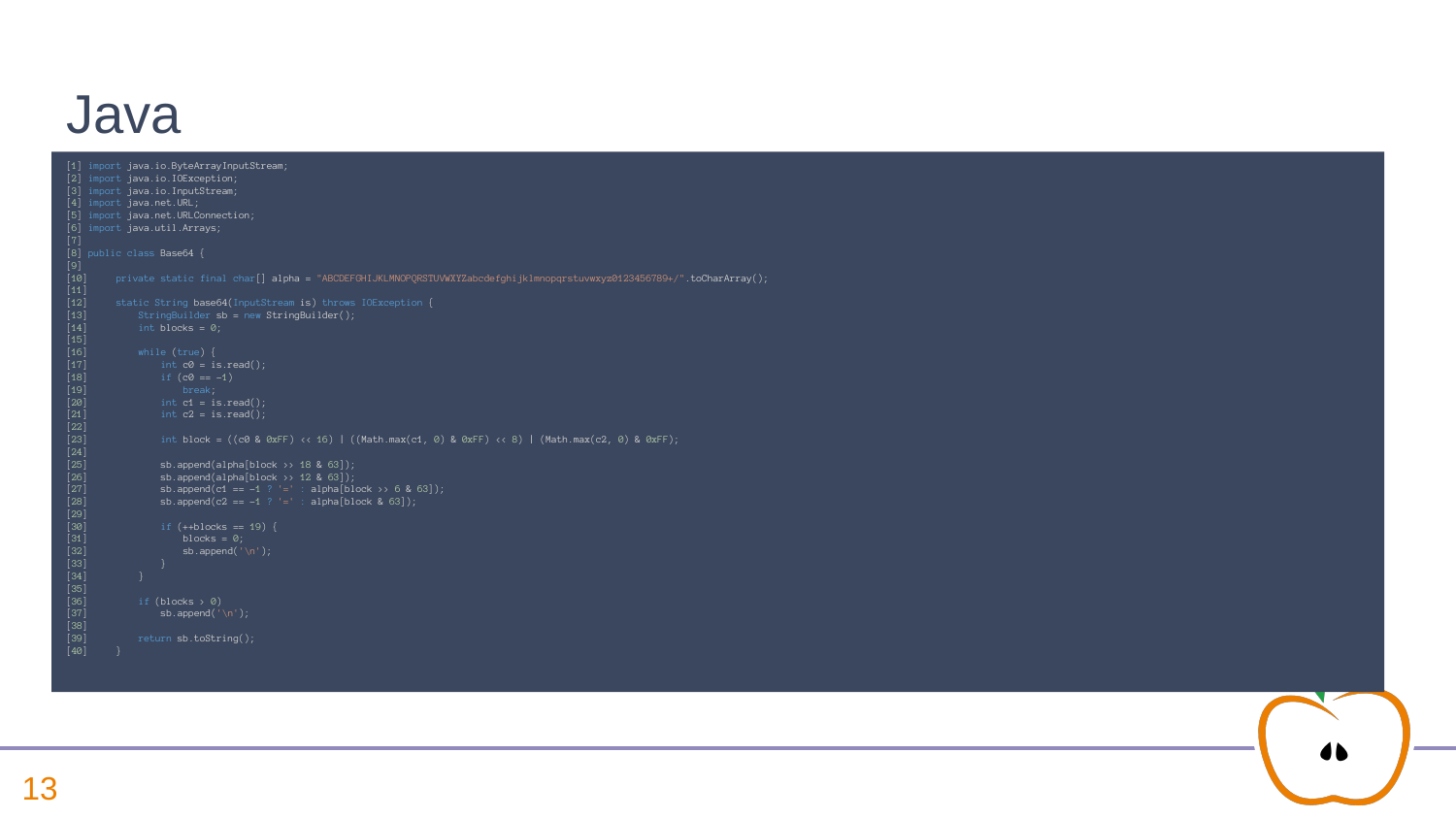

# Java
[1] import java.io.ByteArrayInputStream;
[2] import java.io.IOException;
[3] import java.io.InputStream;
[4] import java.net.URL;
[5] import java.net.URLConnection;
[6] import java.util.Arrays;
[7]
[8] public class Base64 {
[9]
[10]     private static final char[] alpha = "ABCDEFGHIJKLMNOPQRSTUVWXYZabcdefghijklmnopqrstuvwxyz0123456789+/".toCharArray();
[11]
[12]     static String base64(InputStream is) throws IOException {
[13]         StringBuilder sb = new StringBuilder();
[14]         int blocks = 0;
[15]
[16]         while (true) {
[17]             int c0 = is.read();
[18]             if (c0 == -1)
[19]                 break;
[20]             int c1 = is.read();
[21]             int c2 = is.read();
[22]
[23]             int block = ((c0 & 0xFF) << 16) | ((Math.max(c1, 0) & 0xFF) << 8) | (Math.max(c2, 0) & 0xFF);
[24]
[25]             sb.append(alpha[block >> 18 & 63]);
[26]             sb.append(alpha[block >> 12 & 63]);
[27]             sb.append(c1 == -1 ? '=' : alpha[block >> 6 & 63]);
[28]             sb.append(c2 == -1 ? '=' : alpha[block & 63]);
[29]
[30]             if (++blocks == 19) {
[31]                 blocks = 0;
[32]                 sb.append('\n');
[33]             }
[34]         }
[35]
[36]         if (blocks > 0)
[37]             sb.append('\n');
[38]
[39]         return sb.toString();
[40]     }